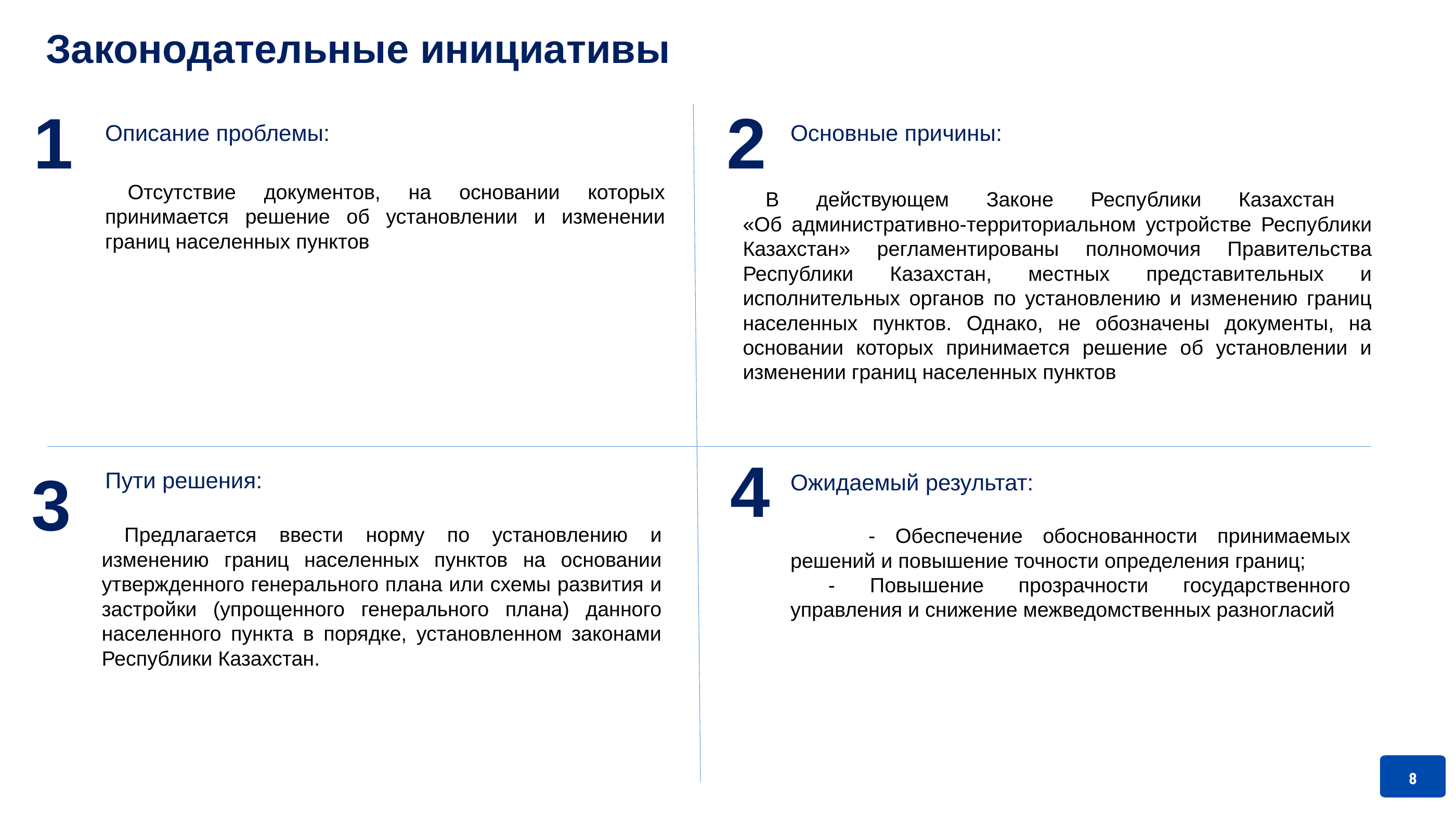

Законодательные инициативы
1
2
Описание проблемы:

Основные причины:
Отсутствие документов, на основании которых принимается решение об установлении и изменении границ населенных пунктов
В действующем Законе Республики Казахстан
«Об административно-территориальном устройстве Республики Казахстан» регламентированы полномочия Правительства Республики Казахстан, местных представительных и исполнительных органов по установлению и изменению границ населенных пунктов. Однако, не обозначены документы, на основании которых принимается решение об установлении и изменении границ населенных пунктов

4
3
Пути решения:
Ожидаемый результат:
Предлагается ввести норму по установлению и изменению границ населенных пунктов на основании утвержденного генерального плана или схемы развития и застройки (упрощенного генерального плана) данного населенного пункта в порядке, установленном законами Республики Казахстан.
	- Обеспечение обоснованности принимаемых решений и повышение точности определения границ;
- Повышение прозрачности государственного управления и снижение межведомственных разногласий

8